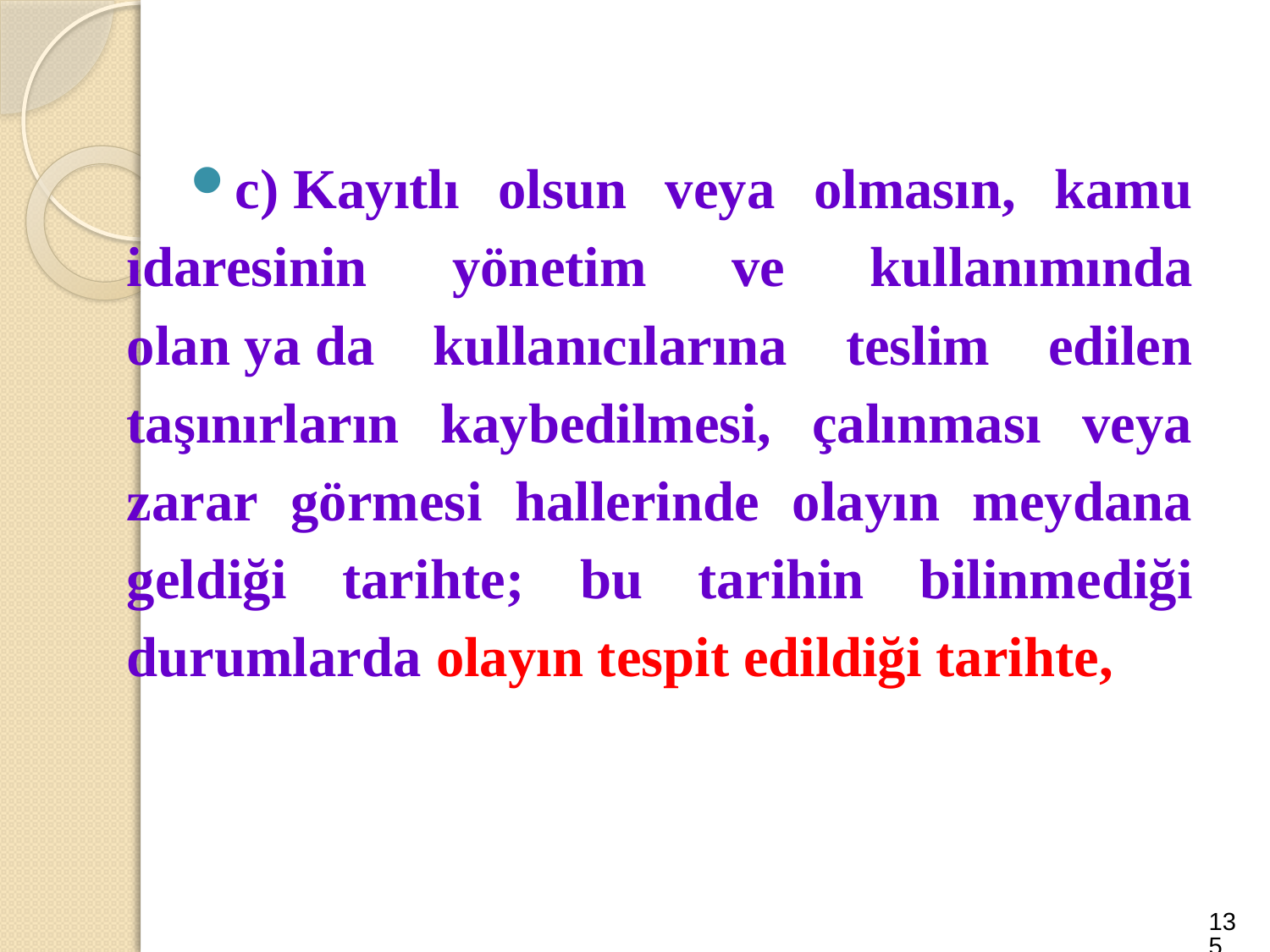

c) Kayıtlı olsun veya olmasın, kamu idaresinin yönetim ve kullanımında olan ya da kullanıcılarına teslim edilen taşınırların kaybedilmesi, çalınması veya zarar görmesi hallerinde olayın meydana geldiği tarihte; bu tarihin bilinmediği durumlarda olayın tespit edildiği tarihte,

135